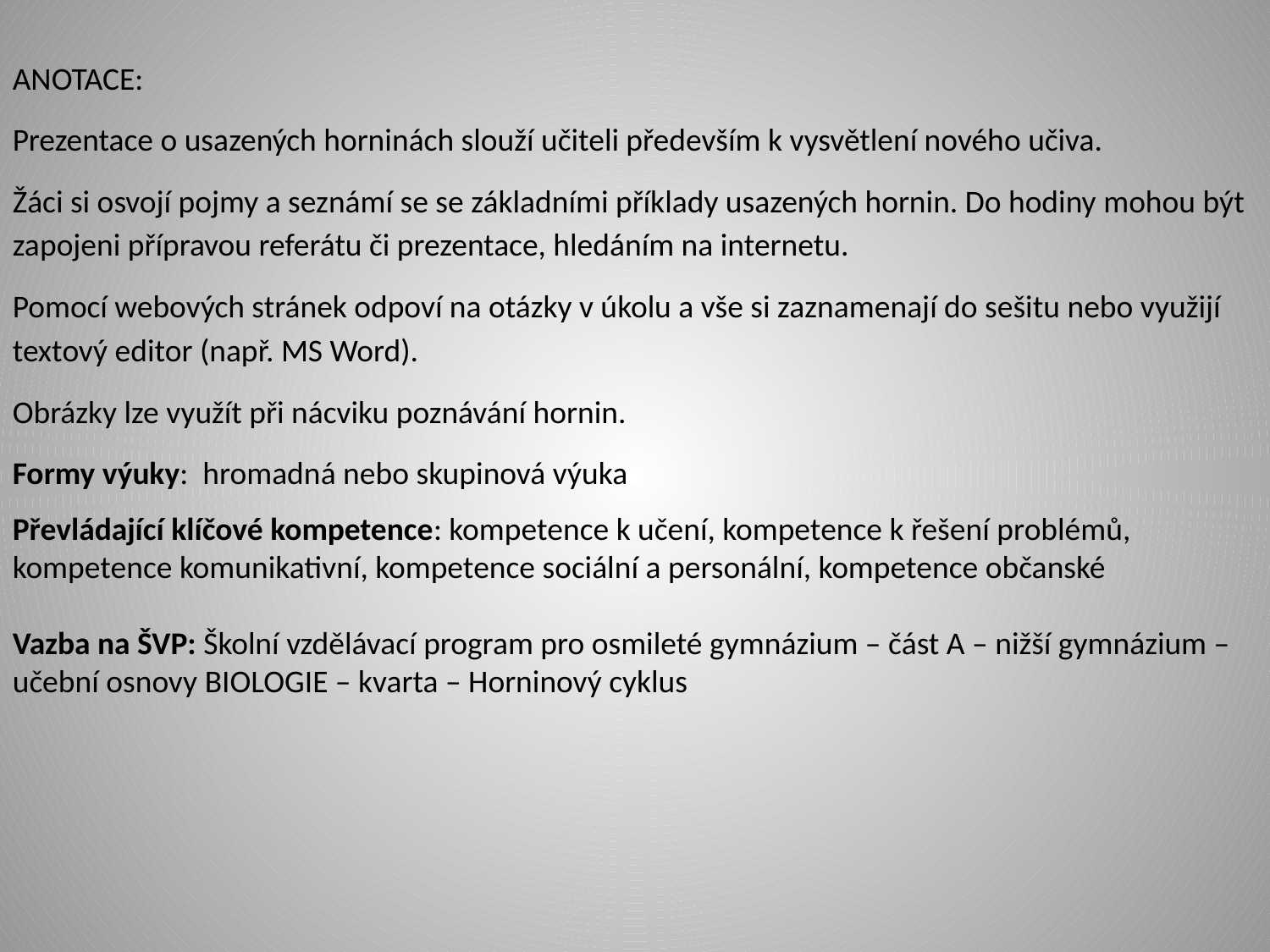

ANOTACE:
Prezentace o usazených horninách slouží učiteli především k vysvětlení nového učiva.
Žáci si osvojí pojmy a seznámí se se základními příklady usazených hornin. Do hodiny mohou být zapojeni přípravou referátu či prezentace, hledáním na internetu.
Pomocí webových stránek odpoví na otázky v úkolu a vše si zaznamenají do sešitu nebo využijí textový editor (např. MS Word).
Obrázky lze využít při nácviku poznávání hornin.
Formy výuky:  hromadná nebo skupinová výuka
Převládající klíčové kompetence: kompetence k učení, kompetence k řešení problémů,
kompetence komunikativní, kompetence sociální a personální, kompetence občanské

Vazba na ŠVP: Školní vzdělávací program pro osmileté gymnázium – část A – nižší gymnázium –
učební osnovy BIOLOGIE – kvarta – Horninový cyklus